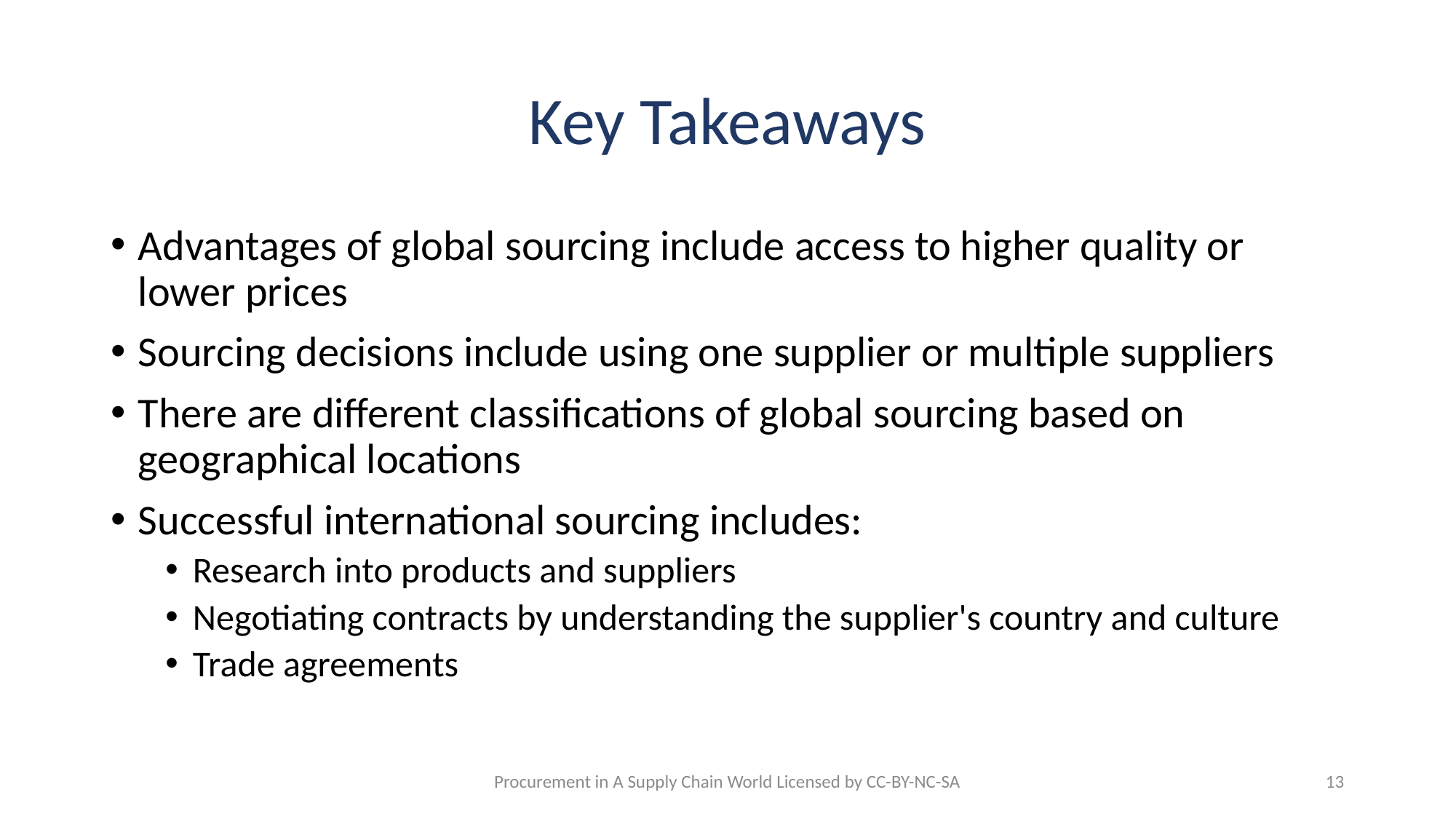

# Key Takeaways
Advantages of global sourcing include access to higher quality or lower prices
Sourcing decisions include using one supplier or multiple suppliers
There are different classifications of global sourcing based on geographical locations
Successful international sourcing includes:
Research into products and suppliers
Negotiating contracts by understanding the supplier's country and culture
Trade agreements
Procurement in A Supply Chain World Licensed by CC-BY-NC-SA
13